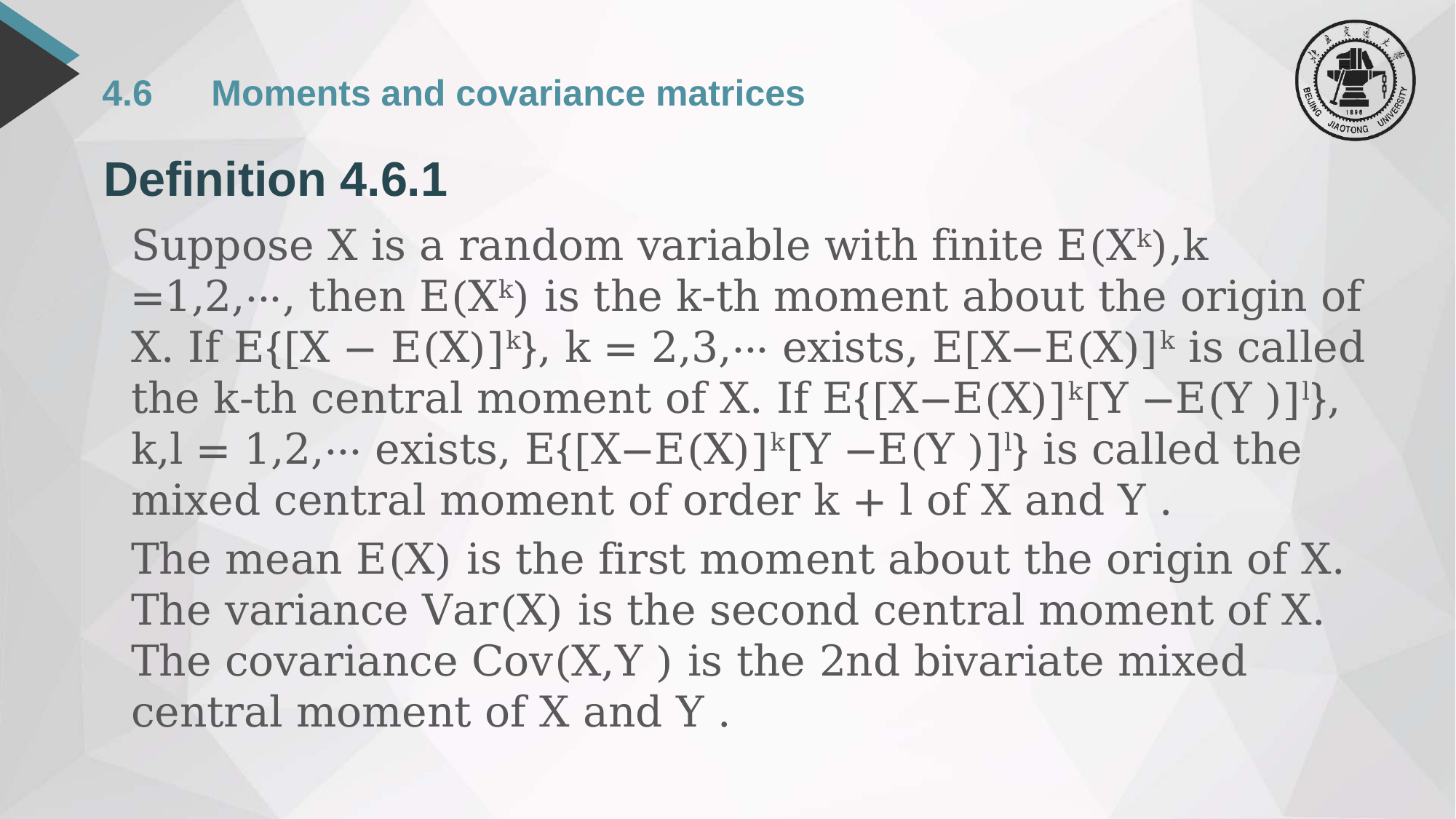

# 4.6	Moments and covariance matrices
Definition 4.6.1
Suppose X is a random variable with finite E(Xk),k =1,2,···, then E(Xk) is the k-th moment about the origin of X. If E{[X − E(X)]k}, k = 2,3,··· exists, E[X−E(X)]k is called the k-th central moment of X. If E{[X−E(X)]k[Y −E(Y )]l}, k,l = 1,2,··· exists, E{[X−E(X)]k[Y −E(Y )]l} is called the mixed central moment of order k + l of X and Y .
The mean E(X) is the first moment about the origin of X. The variance Var(X) is the second central moment of X. The covariance Cov(X,Y ) is the 2nd bivariate mixed central moment of X and Y .